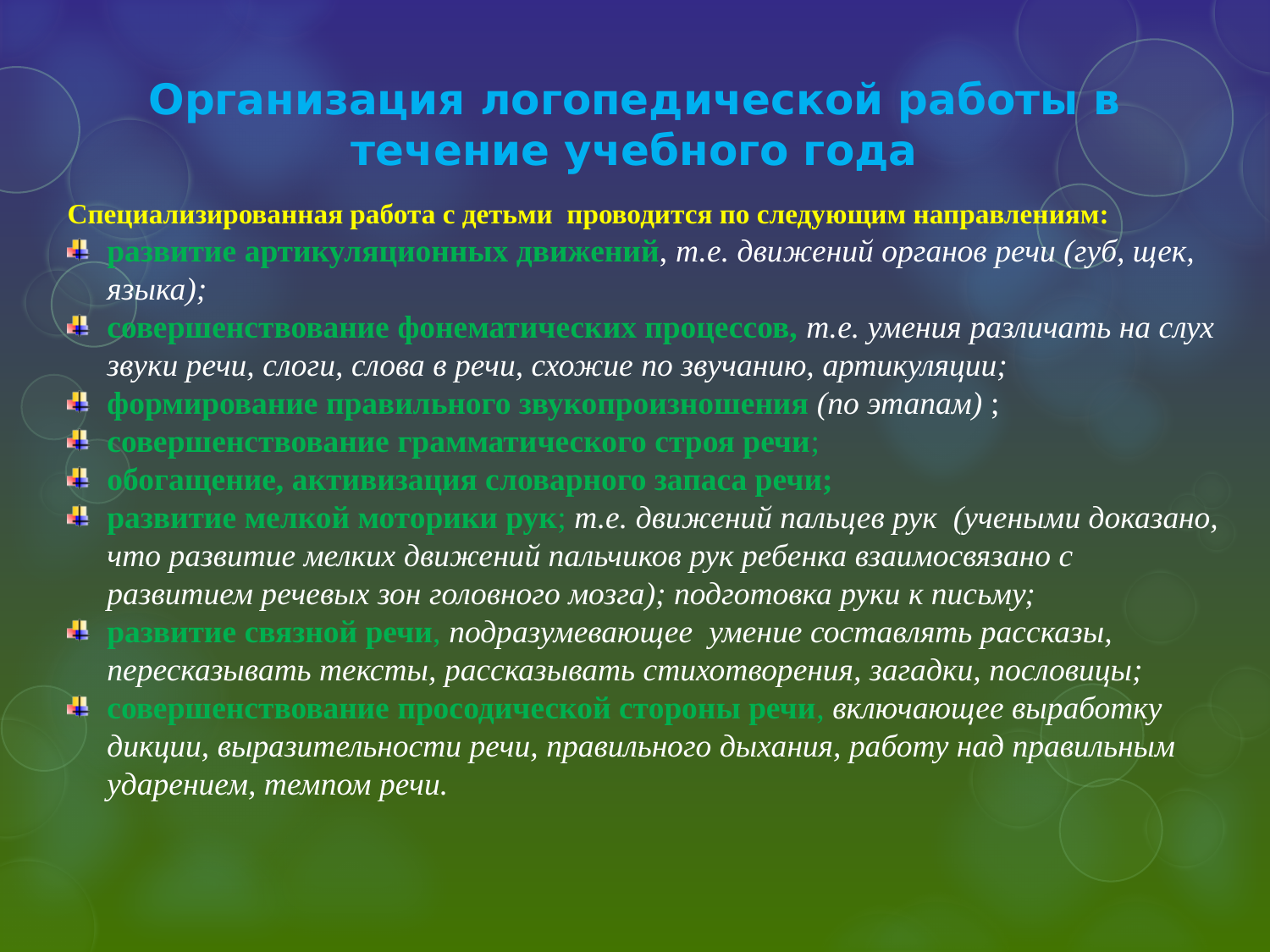

Организация логопедической работы в течение учебного года
Специализированная работа с детьми  проводится по следующим направлениям:
развитие артикуляционных движений, т.е. движений органов речи (губ, щек, языка);
совершенствование фонематических процессов, т.е. умения различать на слух звуки речи, слоги, слова в речи, схожие по звучанию, артикуляции;
формирование правильного звукопроизношения (по этапам) ;
совершенствование грамматического строя речи;
обогащение, активизация словарного запаса речи;
развитие мелкой моторики рук; т.е. движений пальцев рук  (учеными доказано, что развитие мелких движений пальчиков рук ребенка взаимосвязано с развитием речевых зон головного мозга); подготовка руки к письму;
развитие связной речи, подразумевающее  умение составлять рассказы, пересказывать тексты, рассказывать стихотворения, загадки, пословицы;
совершенствование просодической стороны речи, включающее выработку дикции, выразительности речи, правильного дыхания, работу над правильным ударением, темпом речи.